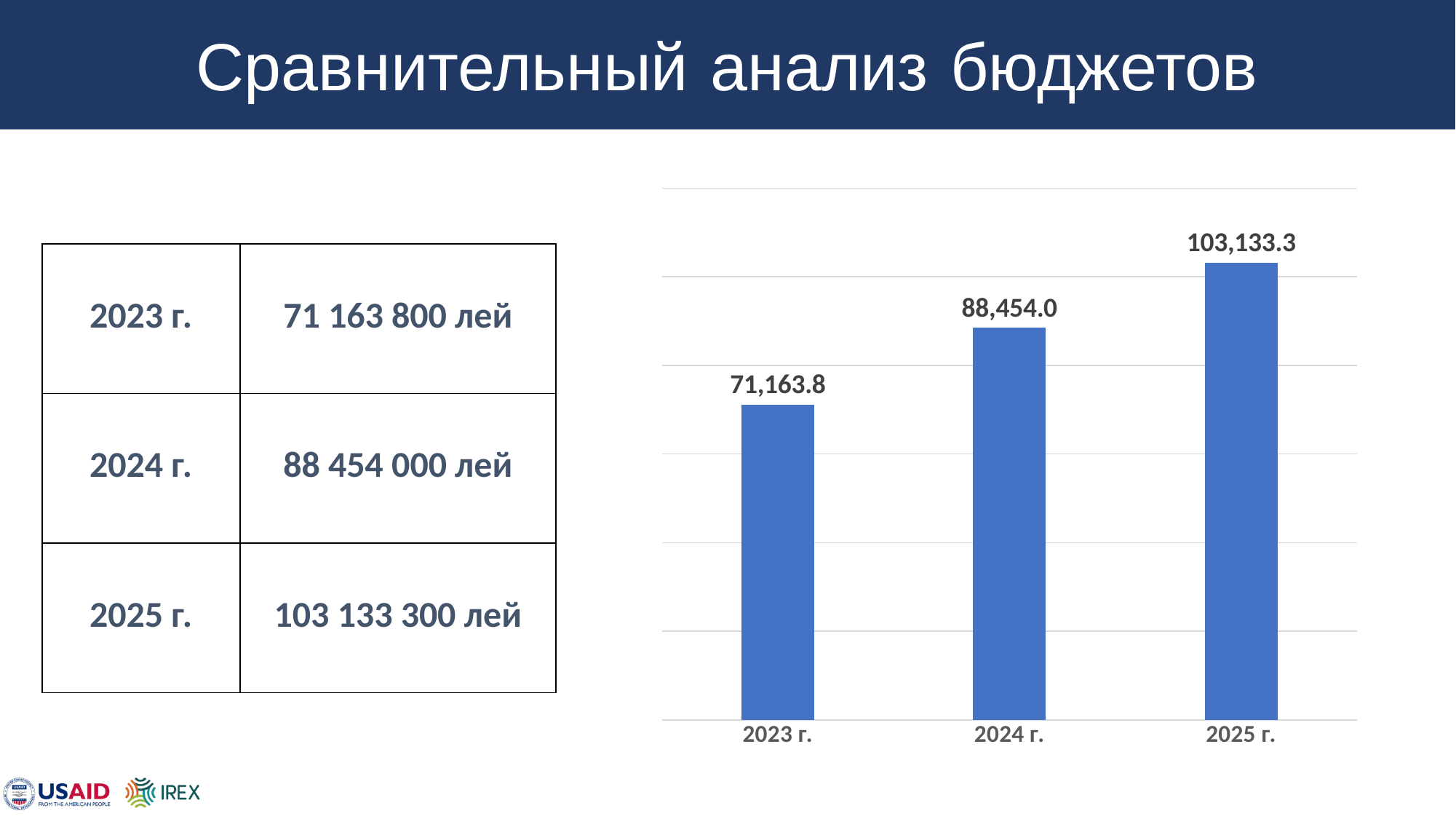

# Сравнительный анализ бюджетов

### Chart

| Category | Buget |
|---|---|
| 2023 г. | 71163.8 |
| 2024 г. | 88454.0 |
| 2025 г. | 103133.3 |
| 2023 г. | 71 163 800 лей |
| --- | --- |
| 2024 г. | 88 454 000 лей |
| 2025 г. | 103 133 300 лей |